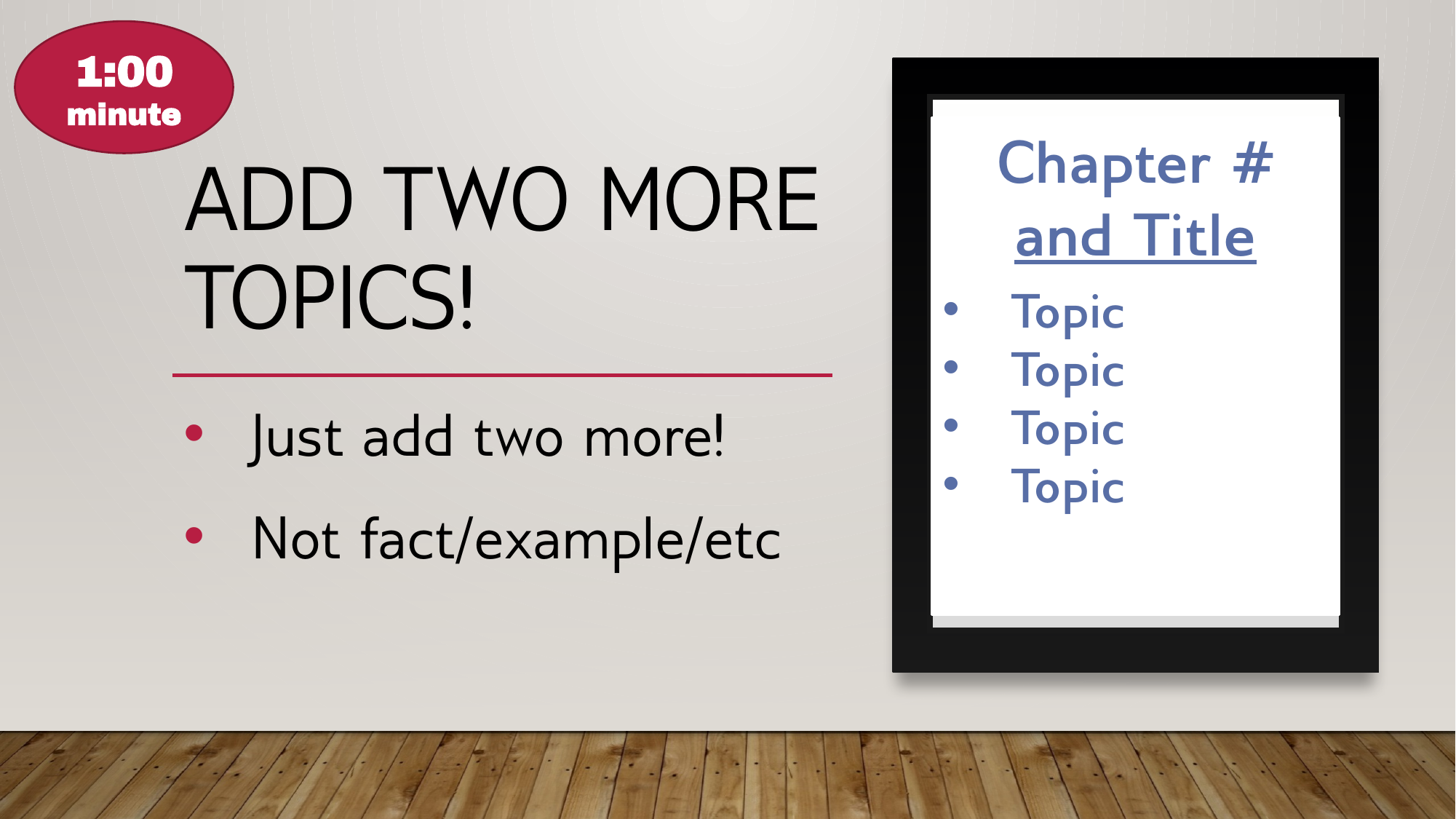

1:00
minute
Chapter # and Title

Topic
Topic
Topic
Topic
# Add two more topics!
Just add two more!
Not fact/example/etc